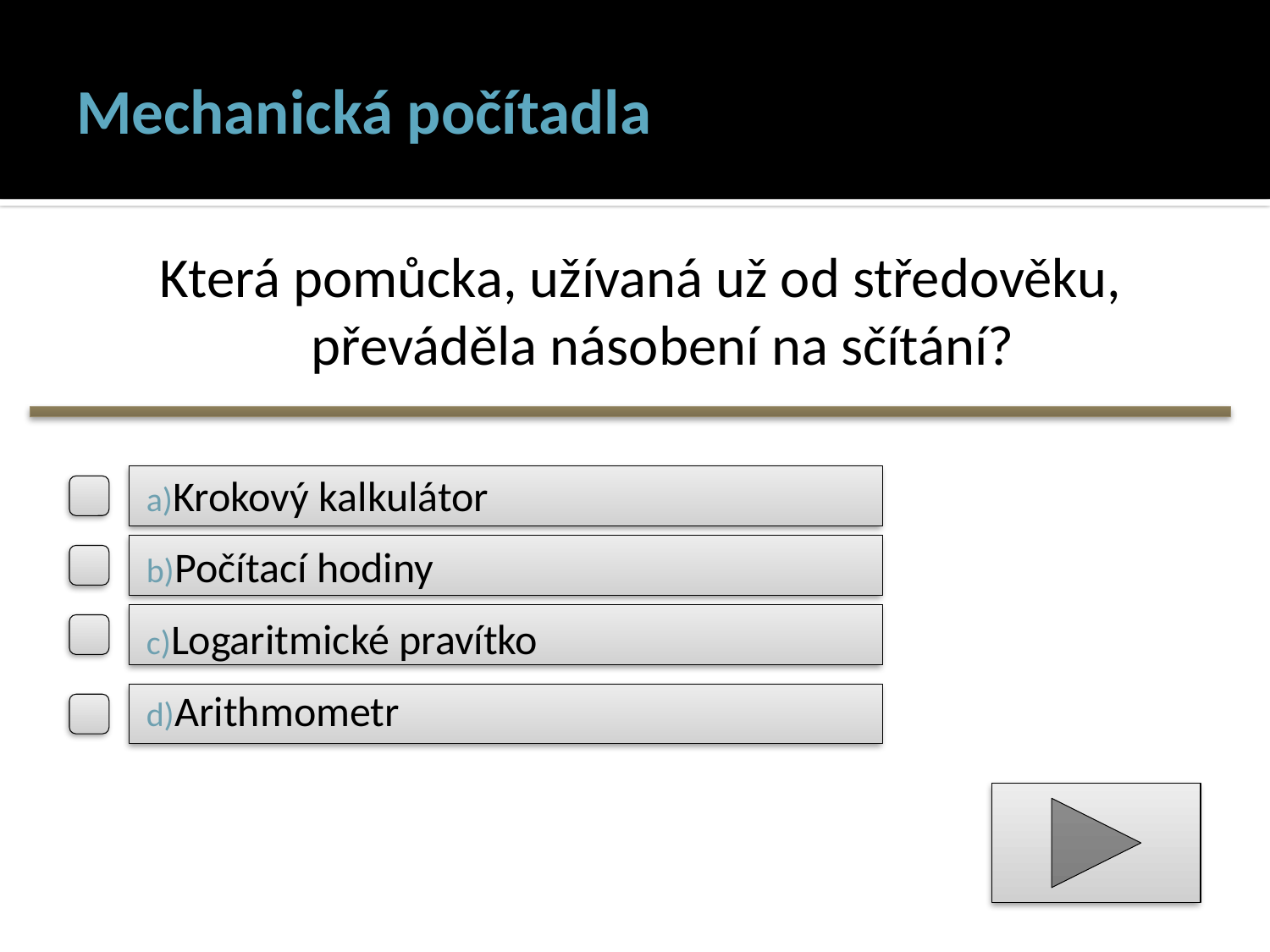

# Mechanická počítadla
Která pomůcka, užívaná už od středověku, převáděla násobení na sčítání?

Krokový kalkulátor
Počítací hodiny
Logaritmické pravítko
Arithmometr